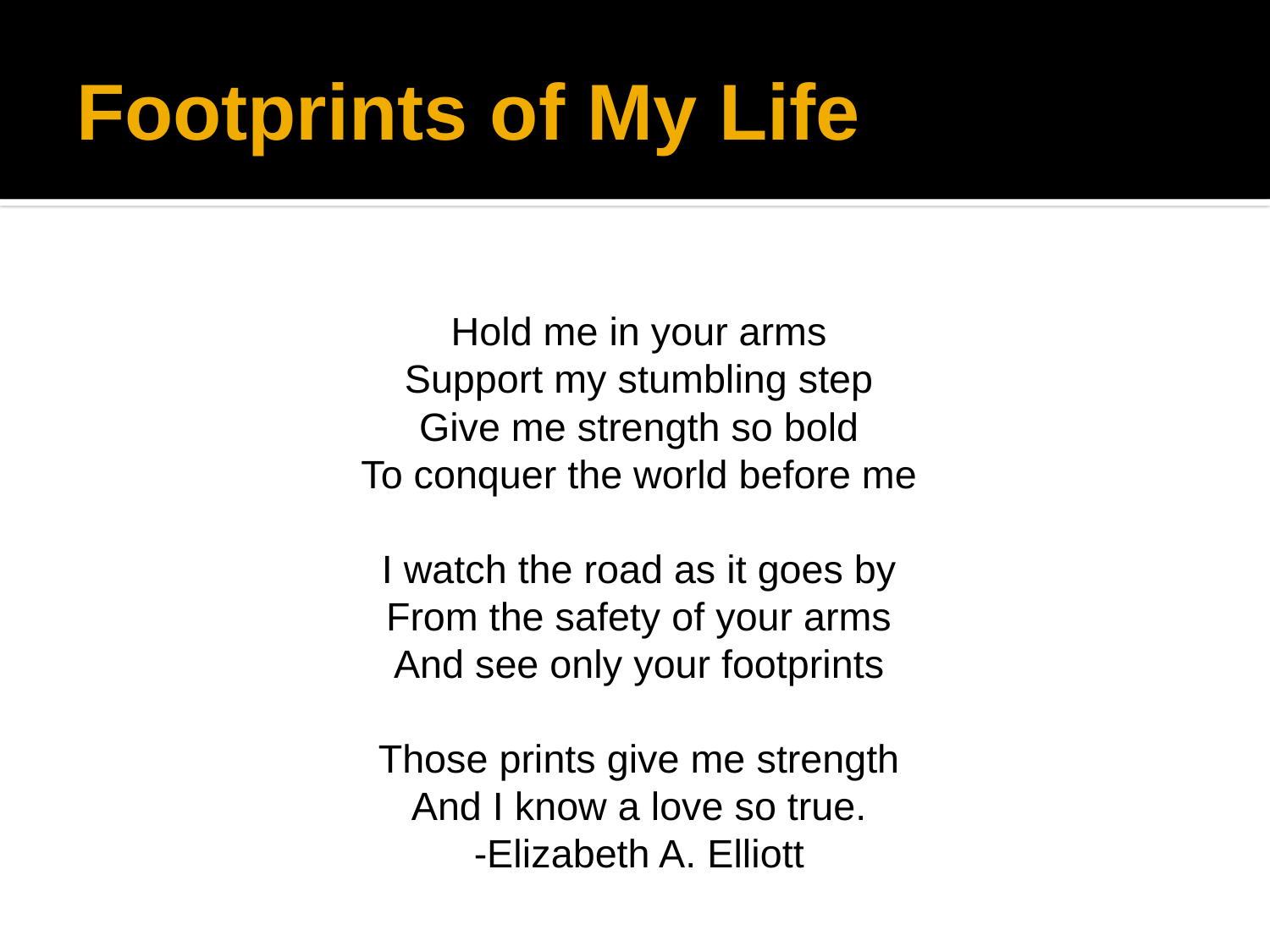

# Footprints of My Life

Hold me in your arms
Support my stumbling step
Give me strength so bold
To conquer the world before me

I watch the road as it goes by
From the safety of your arms
And see only your footprints

Those prints give me strength
And I know a love so true.
-Elizabeth A. Elliott